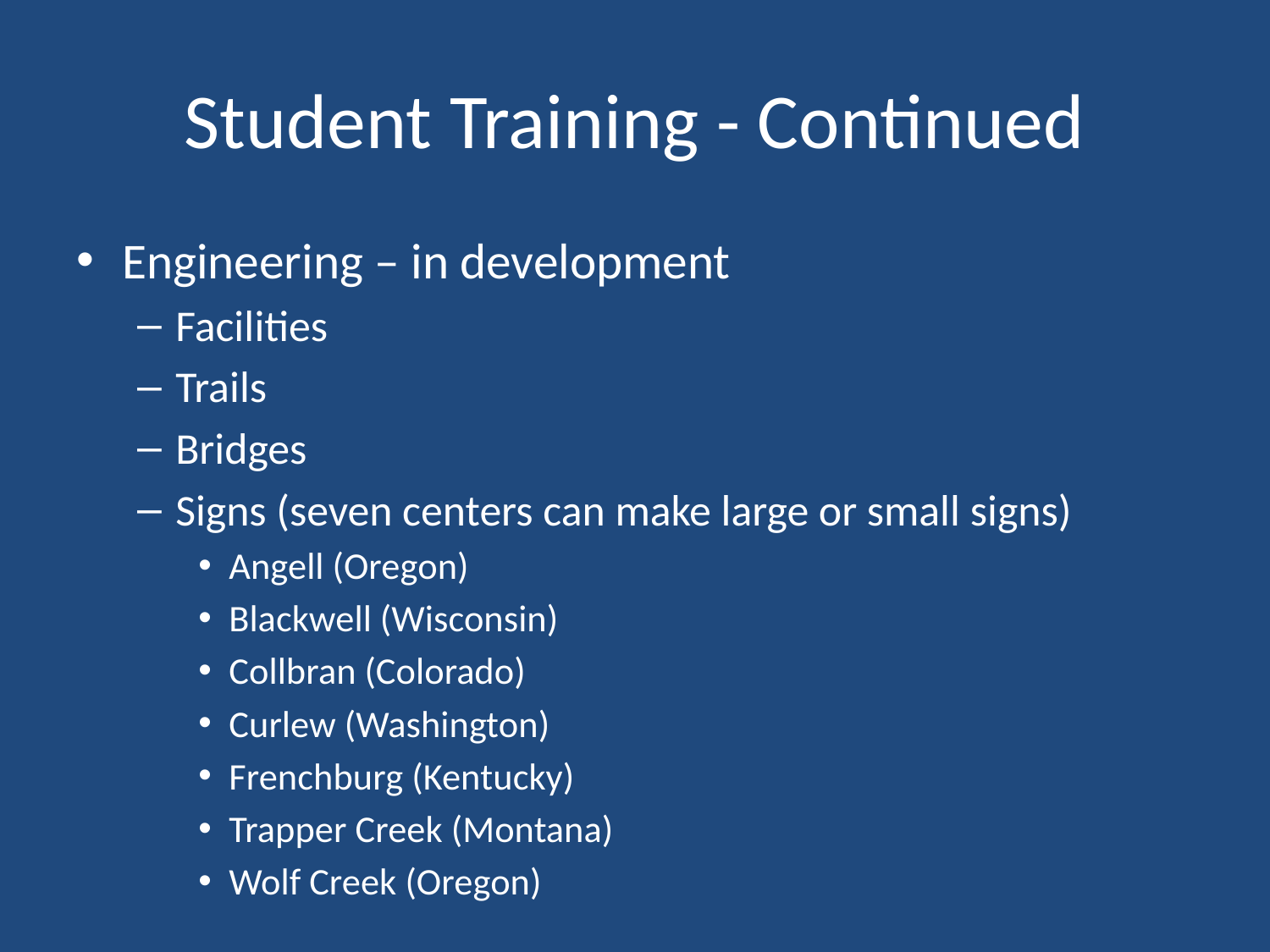

# Student Training - Continued
Engineering – in development
Facilities
Trails
Bridges
Signs (seven centers can make large or small signs)
Angell (Oregon)
Blackwell (Wisconsin)
Collbran (Colorado)
Curlew (Washington)
Frenchburg (Kentucky)
Trapper Creek (Montana)
Wolf Creek (Oregon)